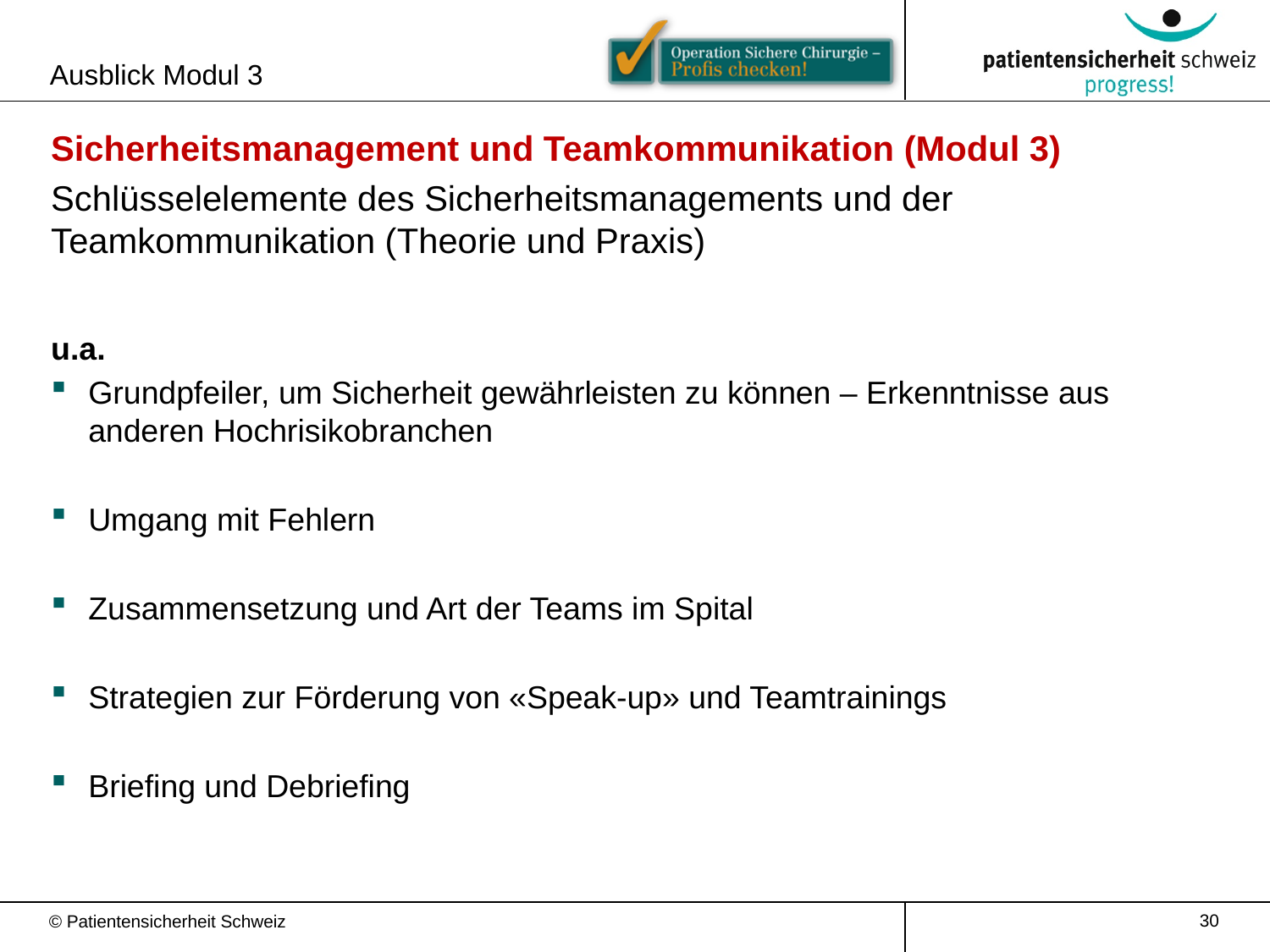

Ausblick Modul 3
Sicherheitsmanagement und Teamkommunikation (Modul 3)
Schlüsselelemente des Sicherheitsmanagements und der Teamkommunikation (Theorie und Praxis)

u.a.
Grundpfeiler, um Sicherheit gewährleisten zu können – Erkenntnisse aus anderen Hochrisikobranchen

Umgang mit Fehlern

Zusammensetzung und Art der Teams im Spital

Strategien zur Förderung von «Speak-up» und Teamtrainings

Briefing und Debriefing

30
© Patientensicherheit Schweiz